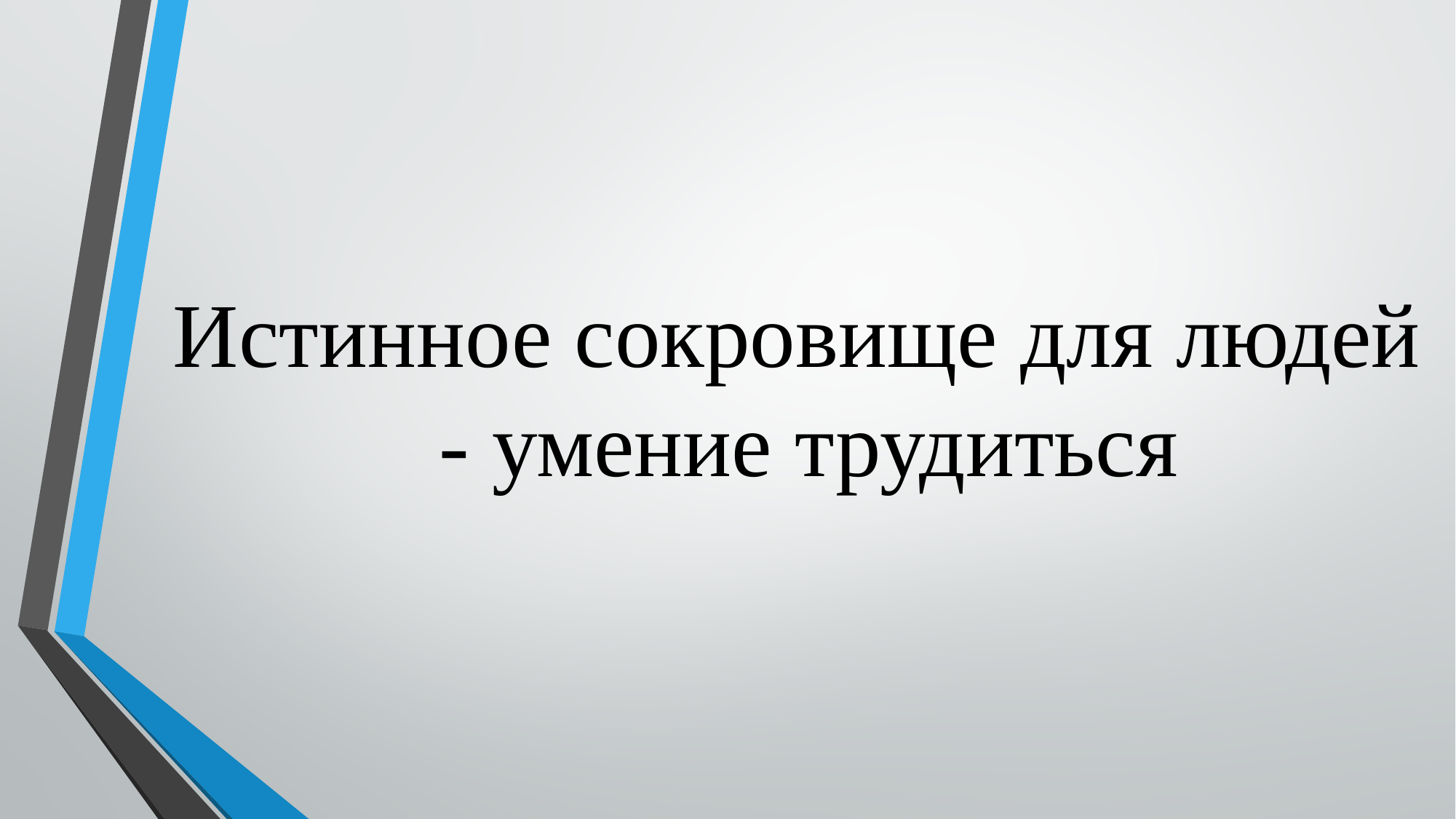

Истинное сокровище для людей
 - умение трудиться